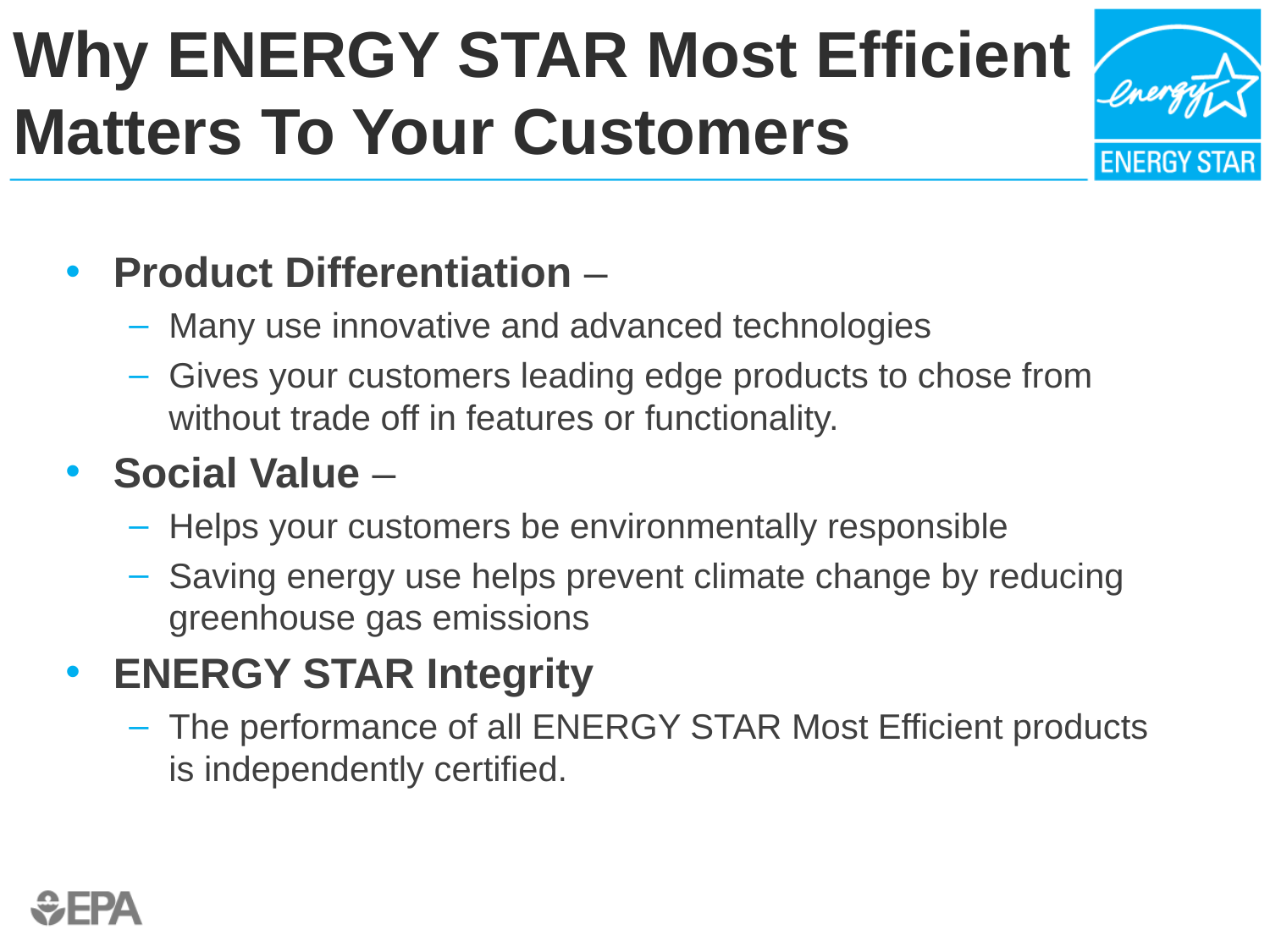

# Why ENERGY STAR Most Efficient Matters To Your Customers

Product Differentiation –
Many use innovative and advanced technologies
Gives your customers leading edge products to chose from without trade off in features or functionality.
Social Value –
Helps your customers be environmentally responsible
Saving energy use helps prevent climate change by reducing greenhouse gas emissions
ENERGY STAR Integrity
The performance of all ENERGY STAR Most Efficient products is independently certified.